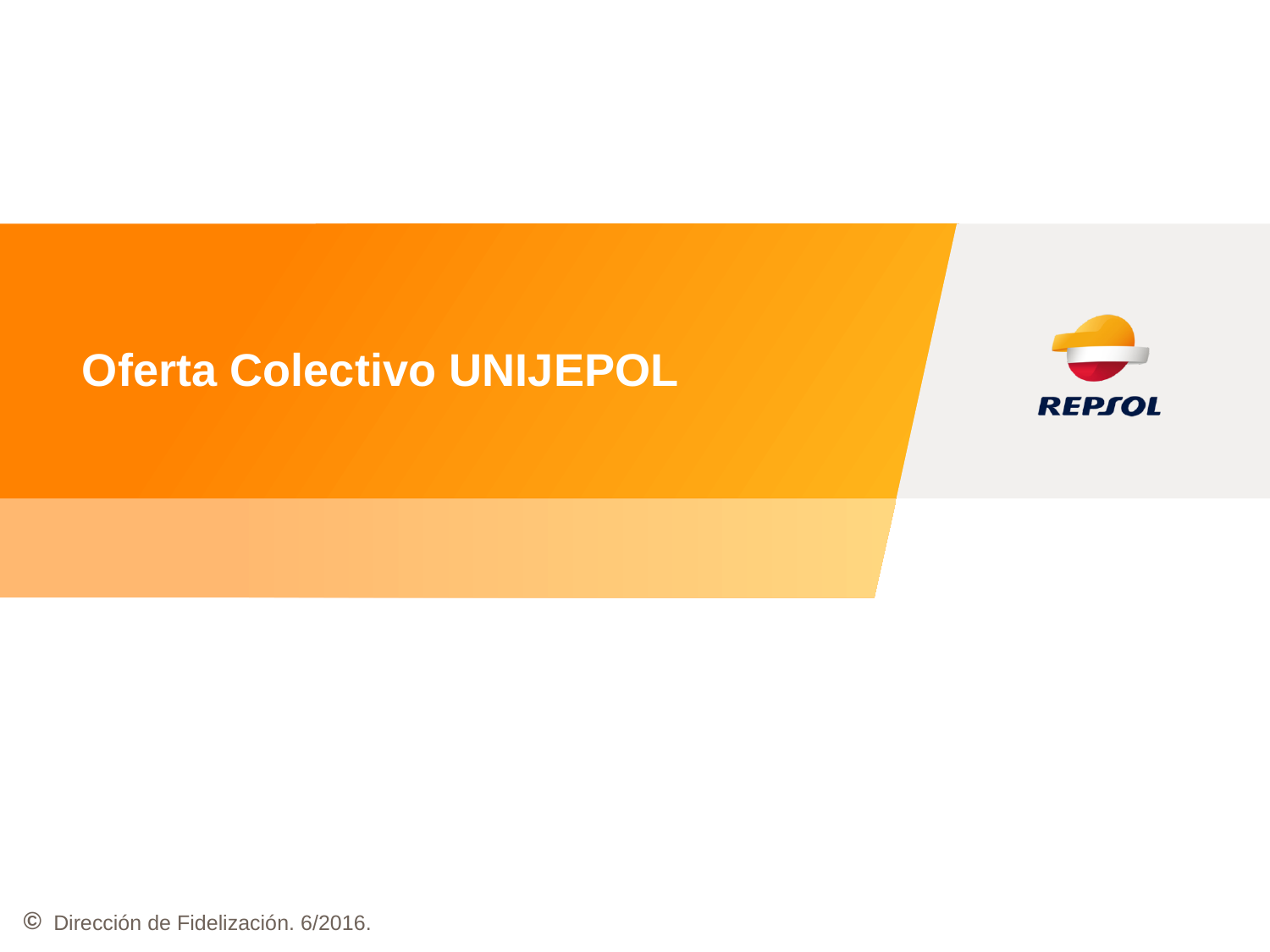

# Oferta Colectivo UNIJEPOL
Dirección de Fidelización. 6/2016.